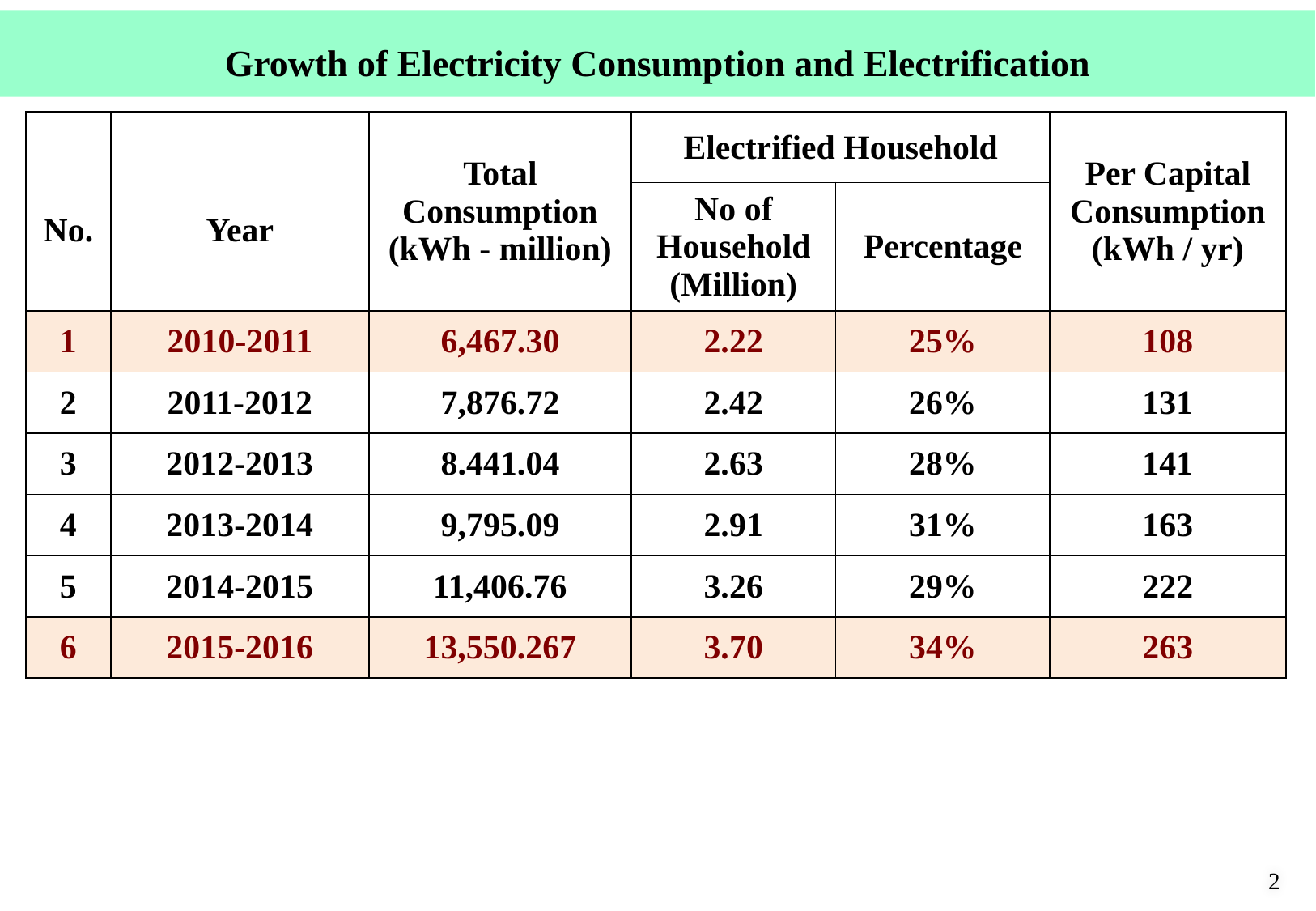

Growth of Electricity Consumption and Electrification
| No. | Year | Total Consumption (kWh - million) | Electrified Household |  | Per Capital Consumption (kWh / yr) |
| --- | --- | --- | --- | --- | --- |
|  |  |  | No of Household (Million) | Percentage |  |
| 1 | 2010-2011 | 6,467.30 | 2.22 | 25% | 108 |
| 2 | 2011-2012 | 7,876.72 | 2.42 | 26% | 131 |
| 3 | 2012-2013 | 8.441.04 | 2.63 | 28% | 141 |
| 4 | 2013-2014 | 9,795.09 | 2.91 | 31% | 163 |
| 5 | 2014-2015 | 11,406.76 | 3.26 | 29% | 222 |
| 6 | 2015-2016 | 13,550.267 | 3.70 | 34% | 263 |
2